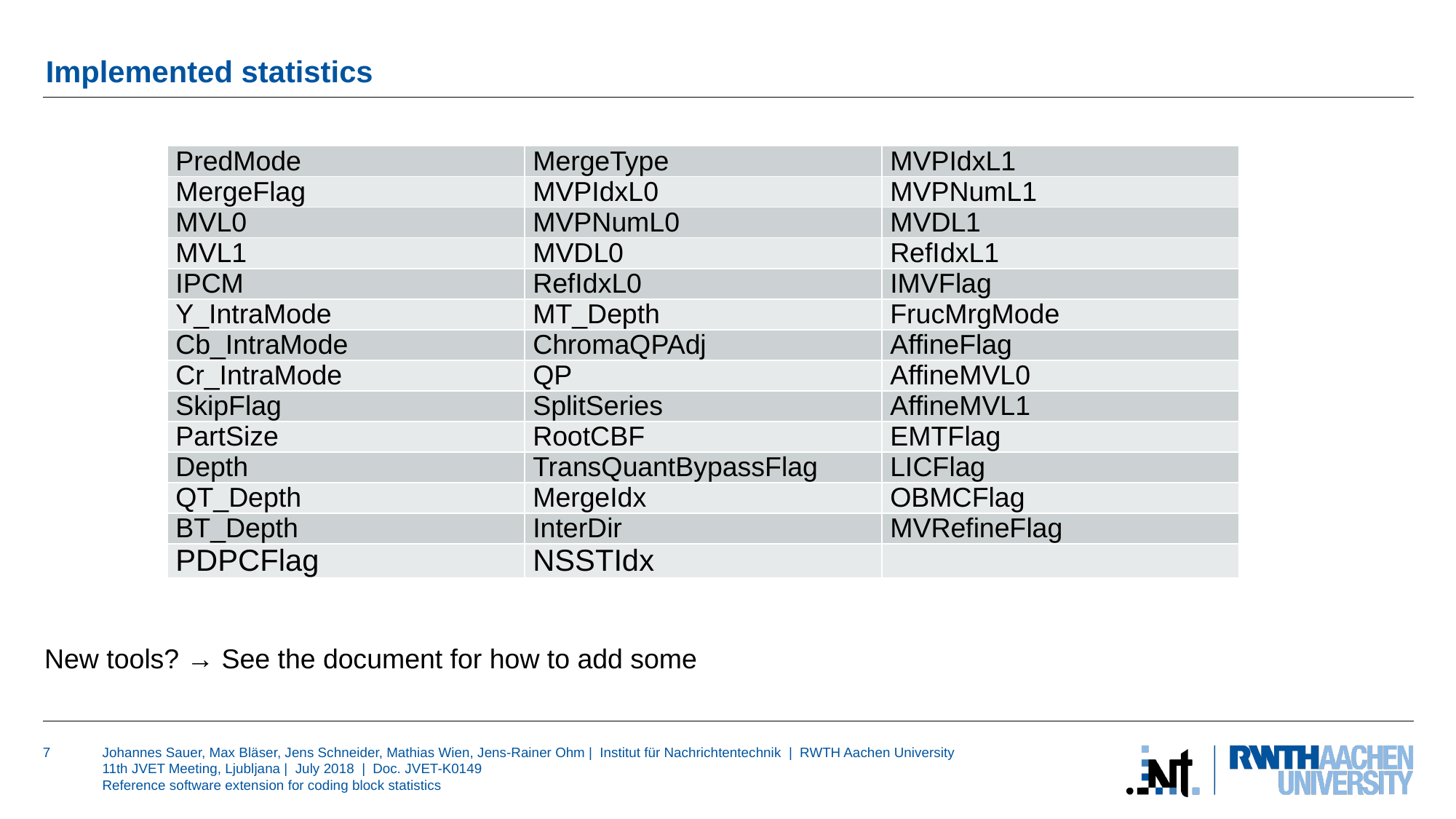

# Implemented statistics
| PredMode | MergeType | MVPIdxL1 |
| --- | --- | --- |
| MergeFlag | MVPIdxL0 | MVPNumL1 |
| MVL0 | MVPNumL0 | MVDL1 |
| MVL1 | MVDL0 | RefIdxL1 |
| IPCM | RefIdxL0 | IMVFlag |
| Y\_IntraMode | MT\_Depth | FrucMrgMode |
| Cb\_IntraMode | ChromaQPAdj | AffineFlag |
| Cr\_IntraMode | QP | AffineMVL0 |
| SkipFlag | SplitSeries | AffineMVL1 |
| PartSize | RootCBF | EMTFlag |
| Depth | TransQuantBypassFlag | LICFlag |
| QT\_Depth | MergeIdx | OBMCFlag |
| BT\_Depth | InterDir | MVRefineFlag |
| PDPCFlag | NSSTIdx |  |
New tools? → See the document for how to add some